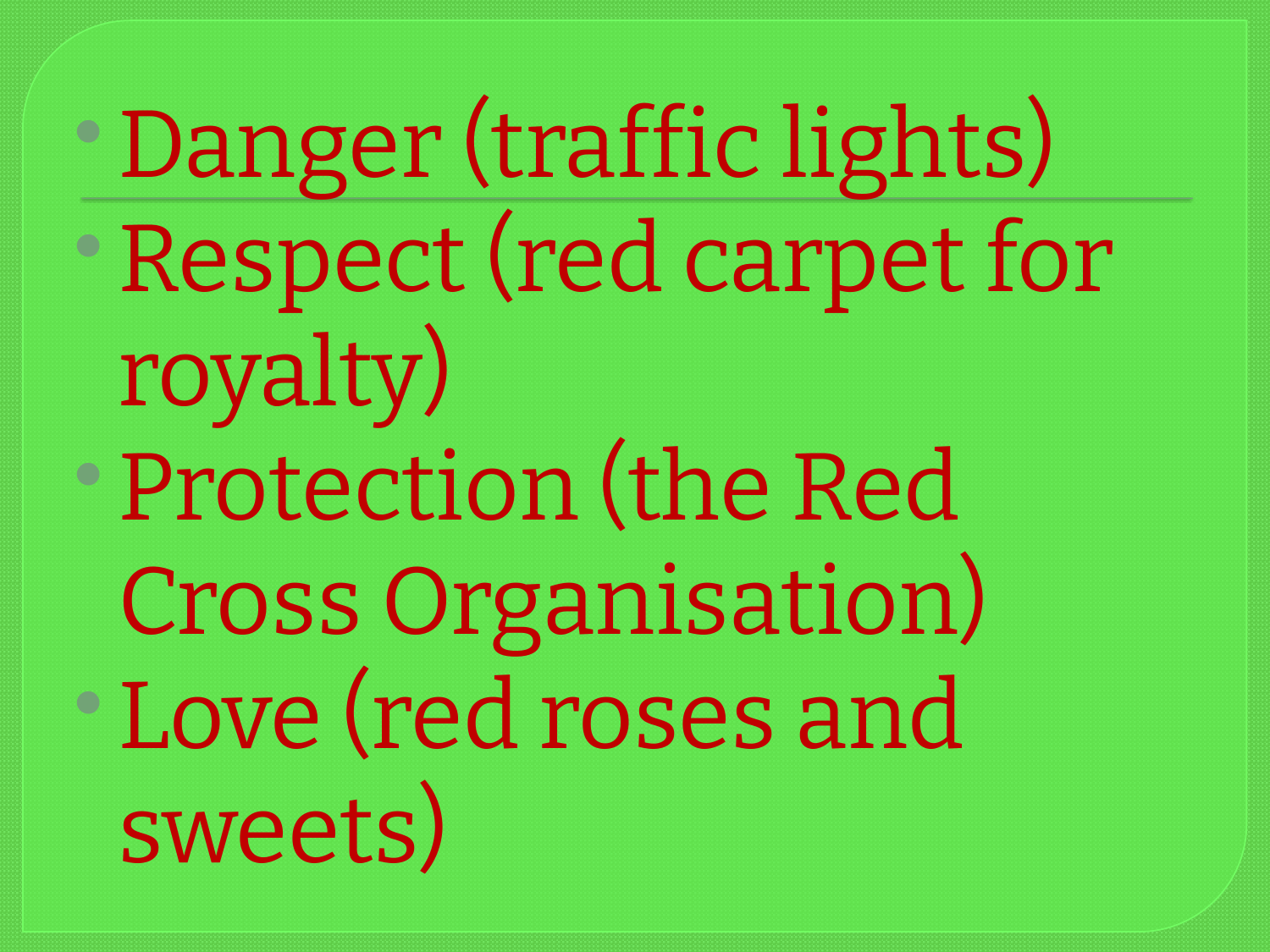

Danger (traffic lights)
Respect (red carpet for royalty)
Protection (the Red Cross Organisation)
Love (red roses and sweets)